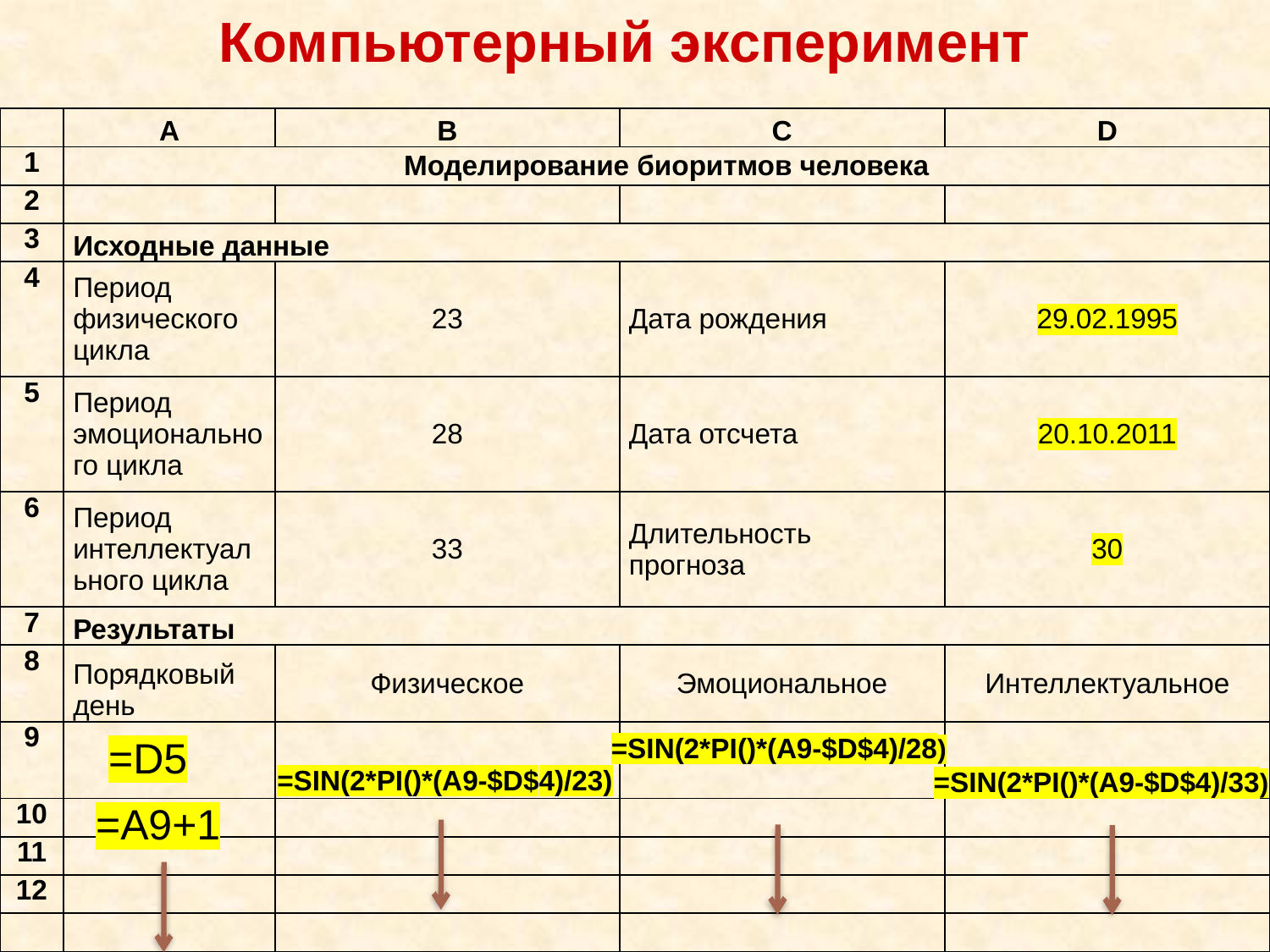

Компьютерный эксперимент
|  | A | B | C | D |
| --- | --- | --- | --- | --- |
| 1 | Моделирование биоритмов человека |  |  |  |
| 2 |  |  |  |  |
| 3 | Исходные данные |  |  |  |
| 4 | Период физического цикла | 23 | Дата рождения | 29.02.1995 |
| 5 | Период эмоционального цикла | 28 | Дата отсчета | 20.10.2011 |
| 6 | Период интеллектуального цикла | 33 | Длительность прогноза | 30 |
| 7 | Результаты |  |  |  |
| 8 | Порядковый день | Физическое | Эмоциональное | Интеллектуальное |
| 9 |  |  |  |  |
| 10 |  |  |  |  |
| 11 |  |  |  |  |
| 12 |  |  |  |  |
|  |  |  |  |  |
=SIN(2*PI()*(A9-$D$4)/28)
=D5
=SIN(2*PI()*(A9-$D$4)/23)
=SIN(2*PI()*(A9-$D$4)/33)
=A9+1